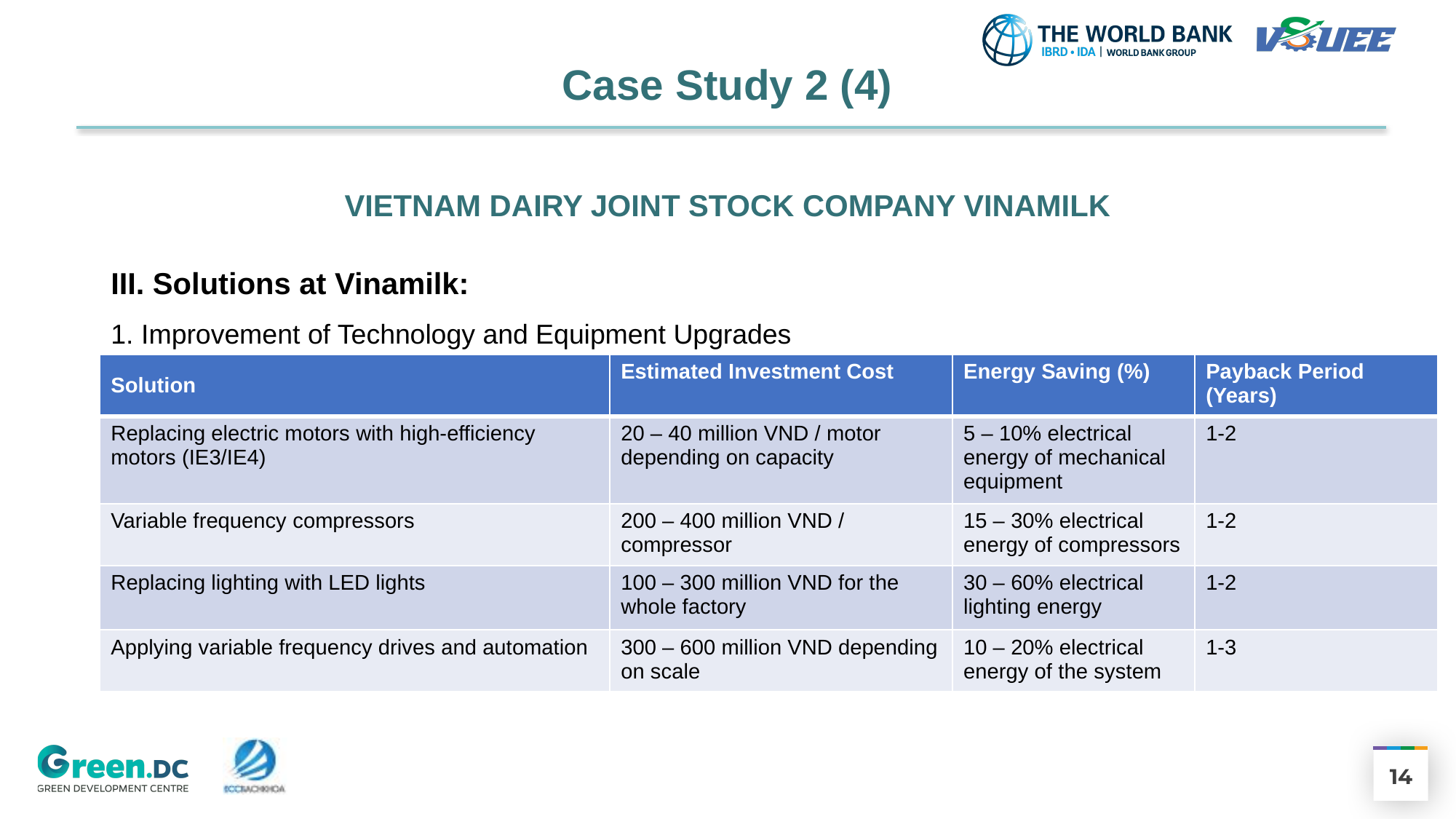

Case Study 2 (4)

VIETNAM DAIRY JOINT STOCK COMPANY VINAMILK
III. Solutions at Vinamilk:
1. Improvement of Technology and Equipment Upgrades
| Solution | Estimated Investment Cost | Energy Saving (%) | Payback Period (Years) |
| --- | --- | --- | --- |
| Replacing electric motors with high-efficiency motors (IE3/IE4) | 20 – 40 million VND / motor depending on capacity | 5 – 10% electrical energy of mechanical equipment | 1-2 |
| Variable frequency compressors | 200 – 400 million VND / compressor | 15 – 30% electrical energy of compressors | 1-2 |
| Replacing lighting with LED lights | 100 – 300 million VND for the whole factory | 30 – 60% electrical lighting energy | 1-2 |
| Applying variable frequency drives and automation | 300 – 600 million VND depending on scale | 10 – 20% electrical energy of the system | 1-3 |